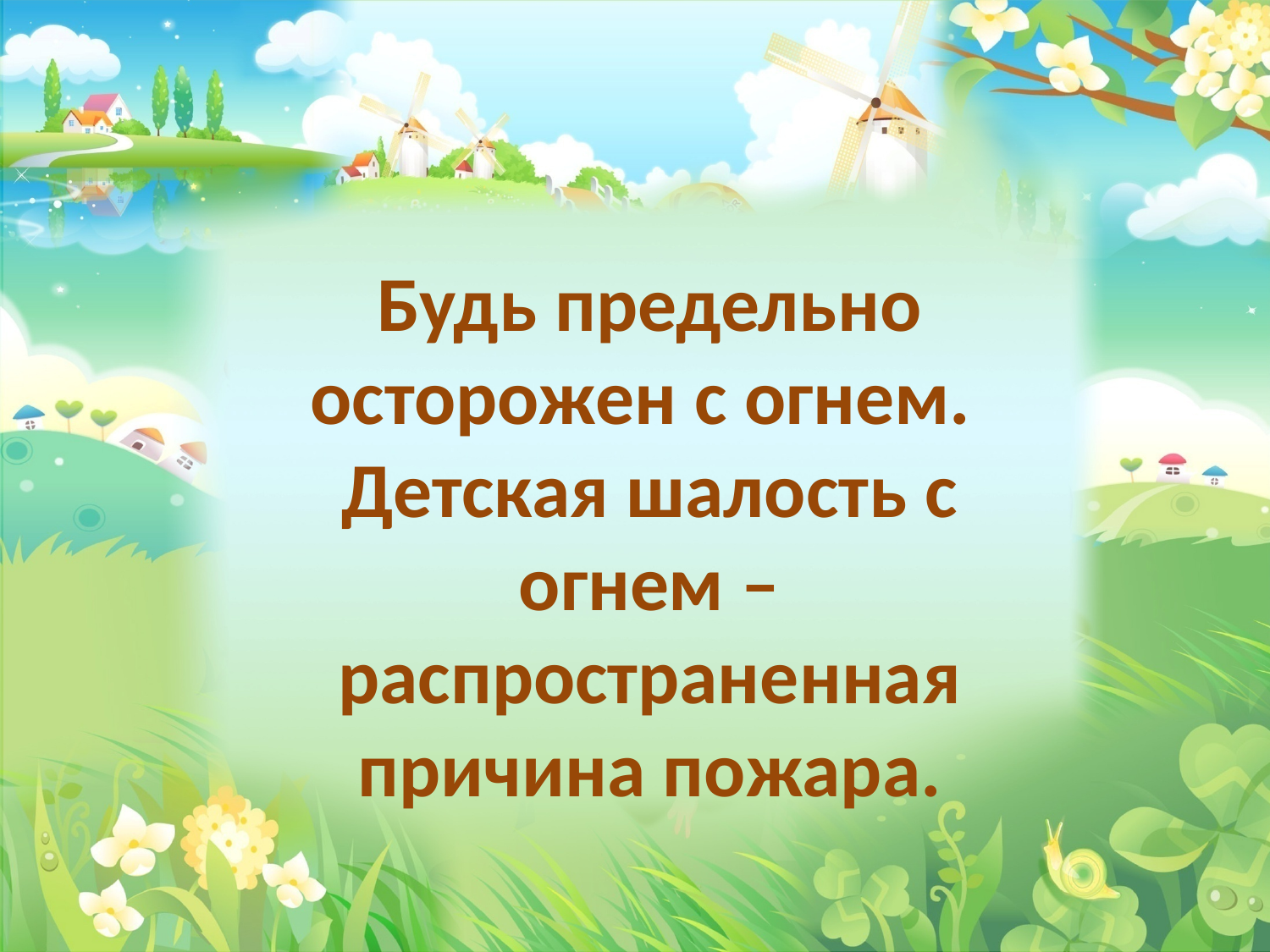

Будь предельно осторожен с огнем.  Детская шалость с огнем – распространенная причина пожара.